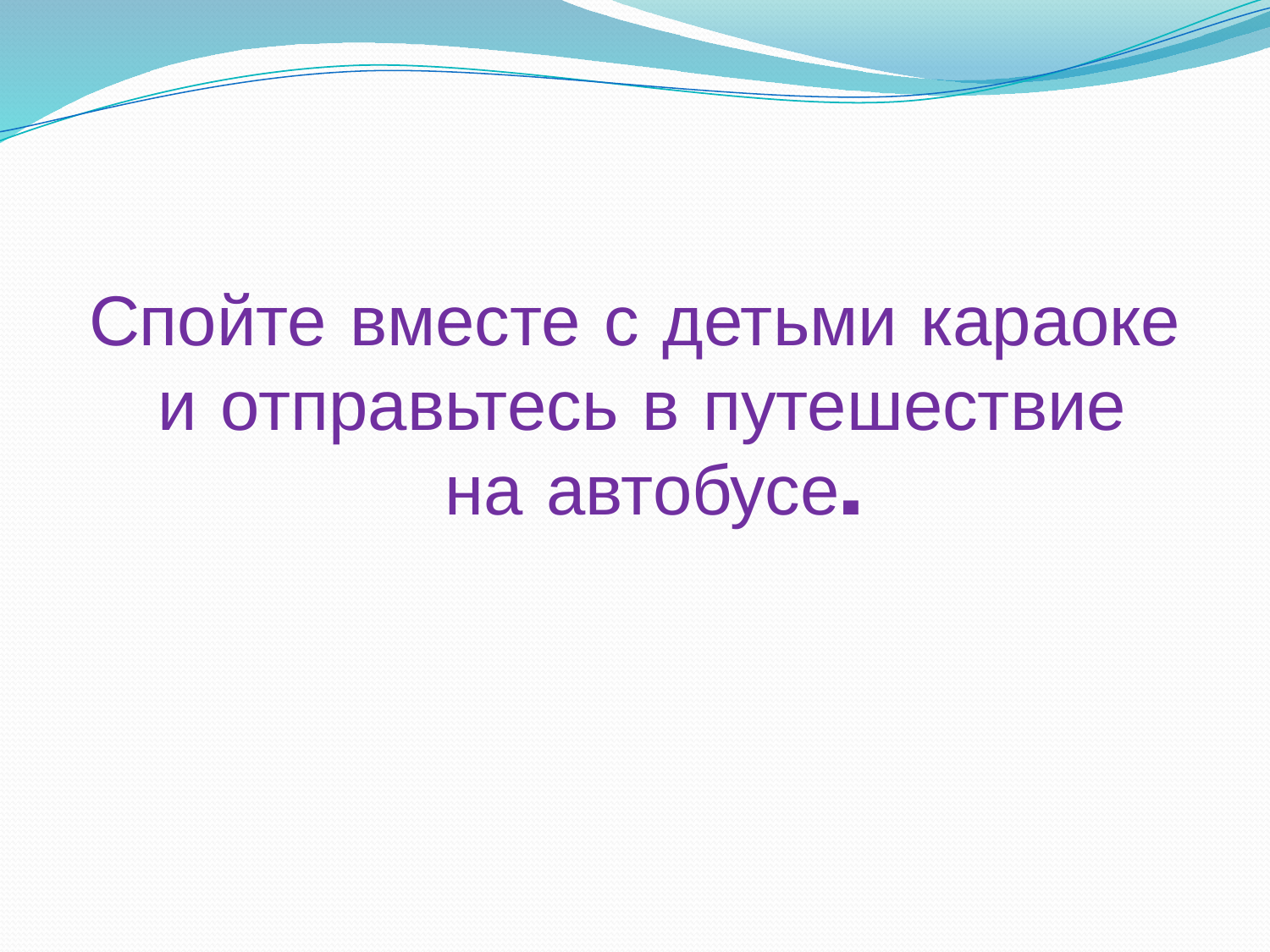

#
Спойте вместе с детьми караоке и отправьтесь в путешествие  на автобусе.